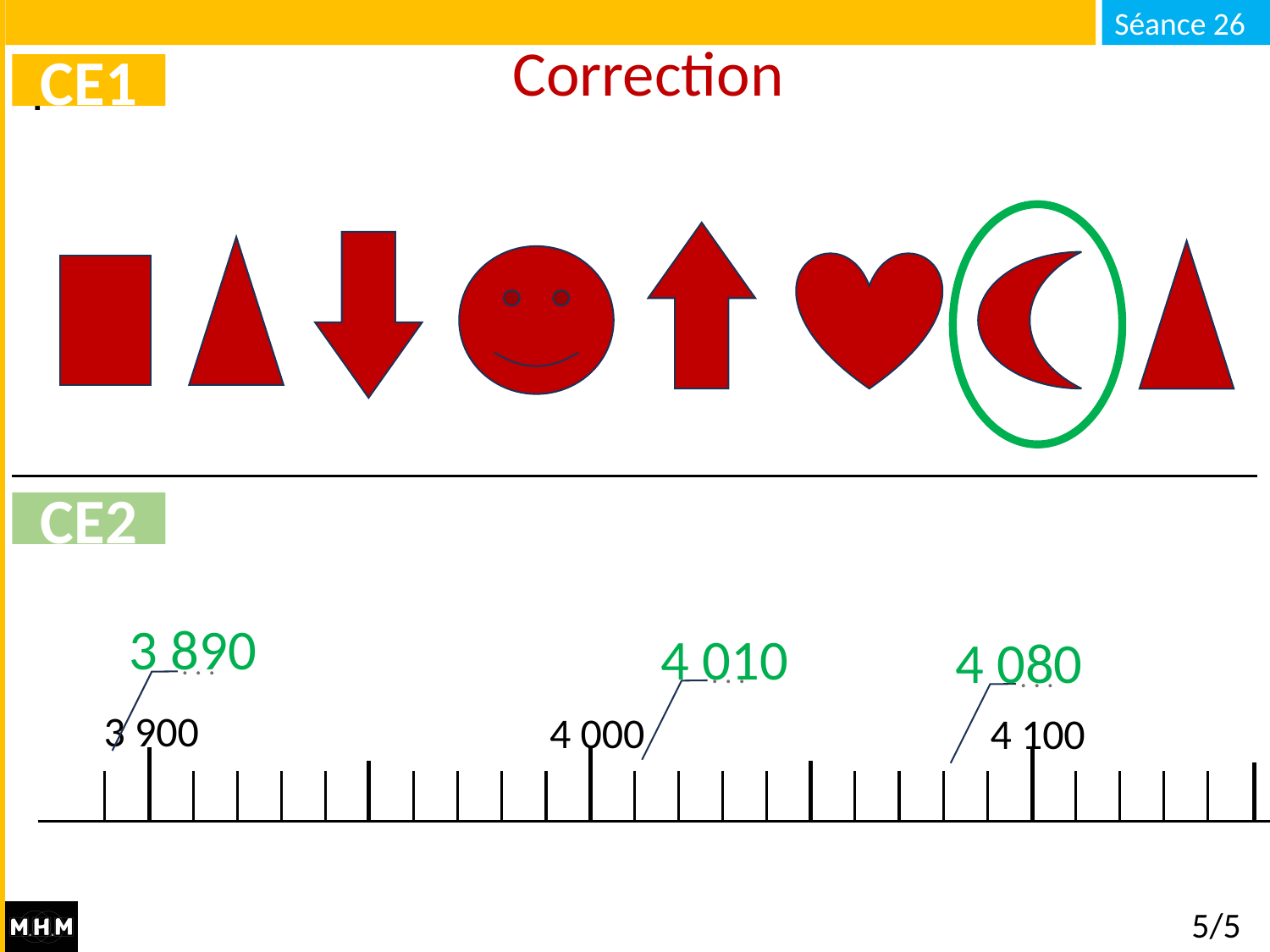

# Correction
CE1

CE2
3 890
4 010
4 080
. . .
. . .
. . .
3 900
4 000
4 100
5/5